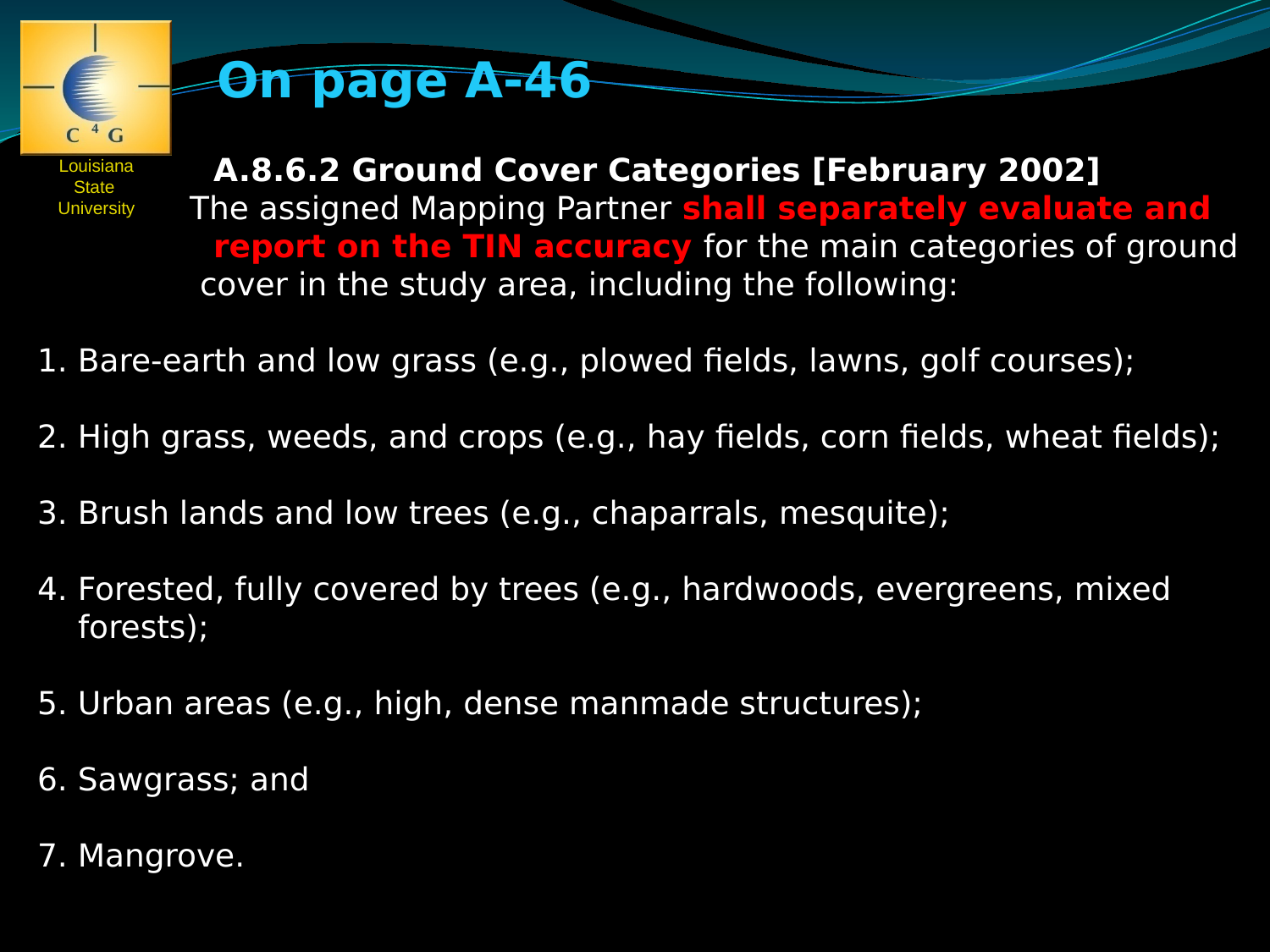

On page A-46

                A.8.6.2 Ground Cover Categories [February 2002]
               The assigned Mapping Partner shall separately evaluate and
                report on the TIN accuracy for the main categories of ground
                cover in the study area, including the following:

1. Bare-earth and low grass (e.g., plowed fields, lawns, golf courses);

2. High grass, weeds, and crops (e.g., hay fields, corn fields, wheat fields);

3. Brush lands and low trees (e.g., chaparrals, mesquite);

4. Forested, fully covered by trees (e.g., hardwoods, evergreens, mixed
    forests);

5. Urban areas (e.g., high, dense manmade structures);

6. Sawgrass; and

7. Mangrove.